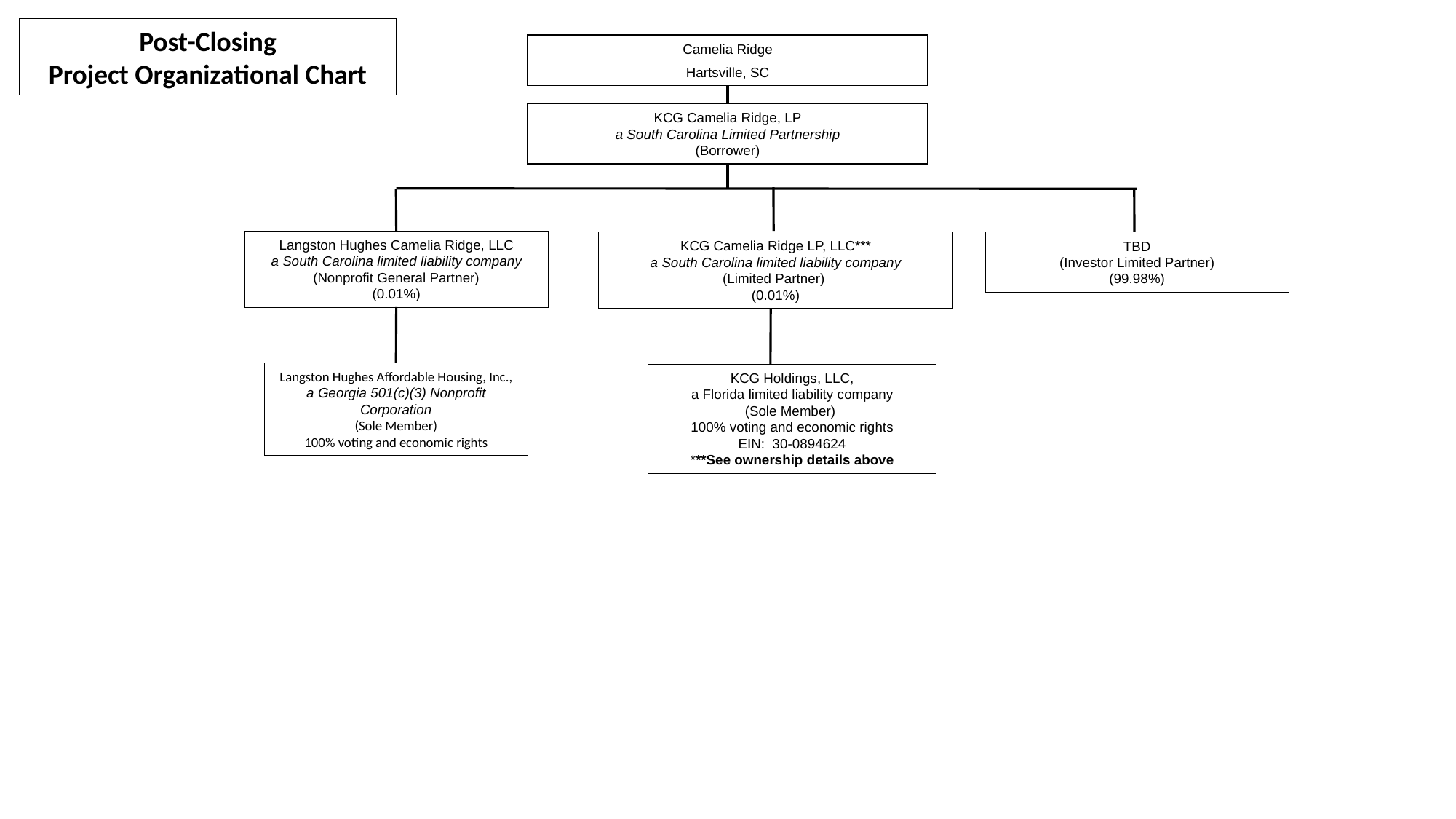

Post-Closing
Project Organizational Chart
Camelia Ridge
Hartsville, SC
KCG Camelia Ridge, LP
a South Carolina Limited Partnership
(Borrower)
Langston Hughes Camelia Ridge, LLC
a South Carolina limited liability company
(Nonprofit General Partner)
(0.01%)
KCG Camelia Ridge LP, LLC***
a South Carolina limited liability company
(Limited Partner)
(0.01%)
TBD
(Investor Limited Partner)
(99.98%)
Langston Hughes Affordable Housing, Inc.,
a Georgia 501(c)(3) Nonprofit Corporation
(Sole Member)
100% voting and economic rights
KCG Holdings, LLC,
a Florida limited liability company
(Sole Member)
100% voting and economic rights
EIN:  30-0894624
***See ownership details above